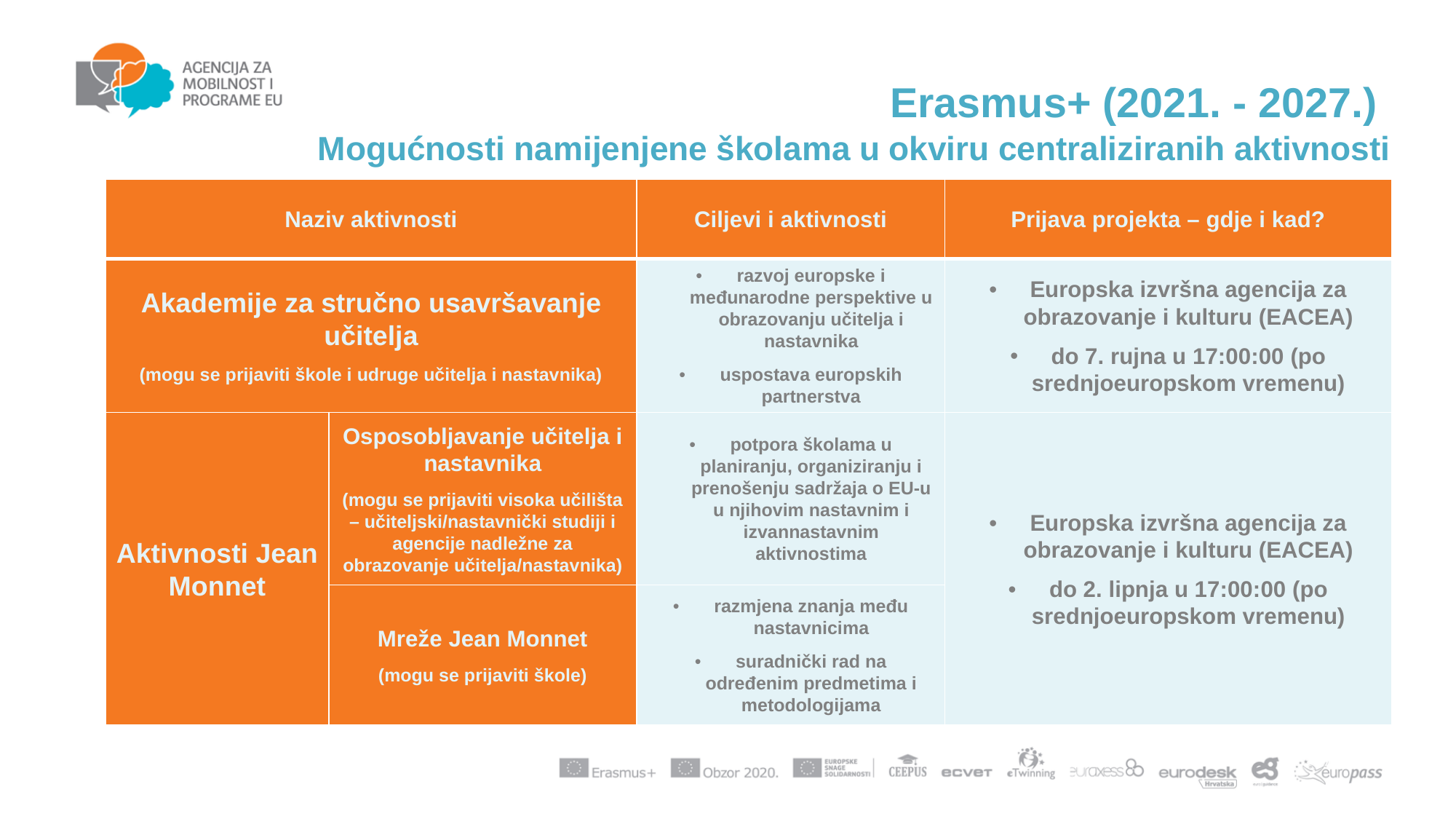

# Erasmus+ (2021. - 2027.) Mogućnosti namijenjene školama u okviru centraliziranih aktivnosti

| Naziv aktivnosti |  | Ciljevi i aktivnosti | Prijava projekta – gdje i kad? |
| --- | --- | --- | --- |
| Akademije za stručno usavršavanje učitelja (mogu se prijaviti škole i udruge učitelja i nastavnika) |  | razvoj europske i međunarodne perspektive u obrazovanju učitelja i nastavnika uspostava europskih partnerstva | Europska izvršna agencija za obrazovanje i kulturu (EACEA) do 7. rujna u 17:00:00 (po srednjoeuropskom vremenu) |
| Aktivnosti Jean Monnet | Osposobljavanje učitelja i nastavnika (mogu se prijaviti visoka učilišta – učiteljski/nastavnički studiji i agencije nadležne za obrazovanje učitelja/nastavnika) | potpora školama u planiranju, organiziranju i prenošenju sadržaja o EU-u u njihovim nastavnim i izvannastavnim aktivnostima | Europska izvršna agencija za obrazovanje i kulturu (EACEA) do 2. lipnja u 17:00:00 (po srednjoeuropskom vremenu) |
|  | Mreže Jean Monnet (mogu se prijaviti škole) | razmjena znanja među nastavnicima suradnički rad na određenim predmetima i metodologijama |  |